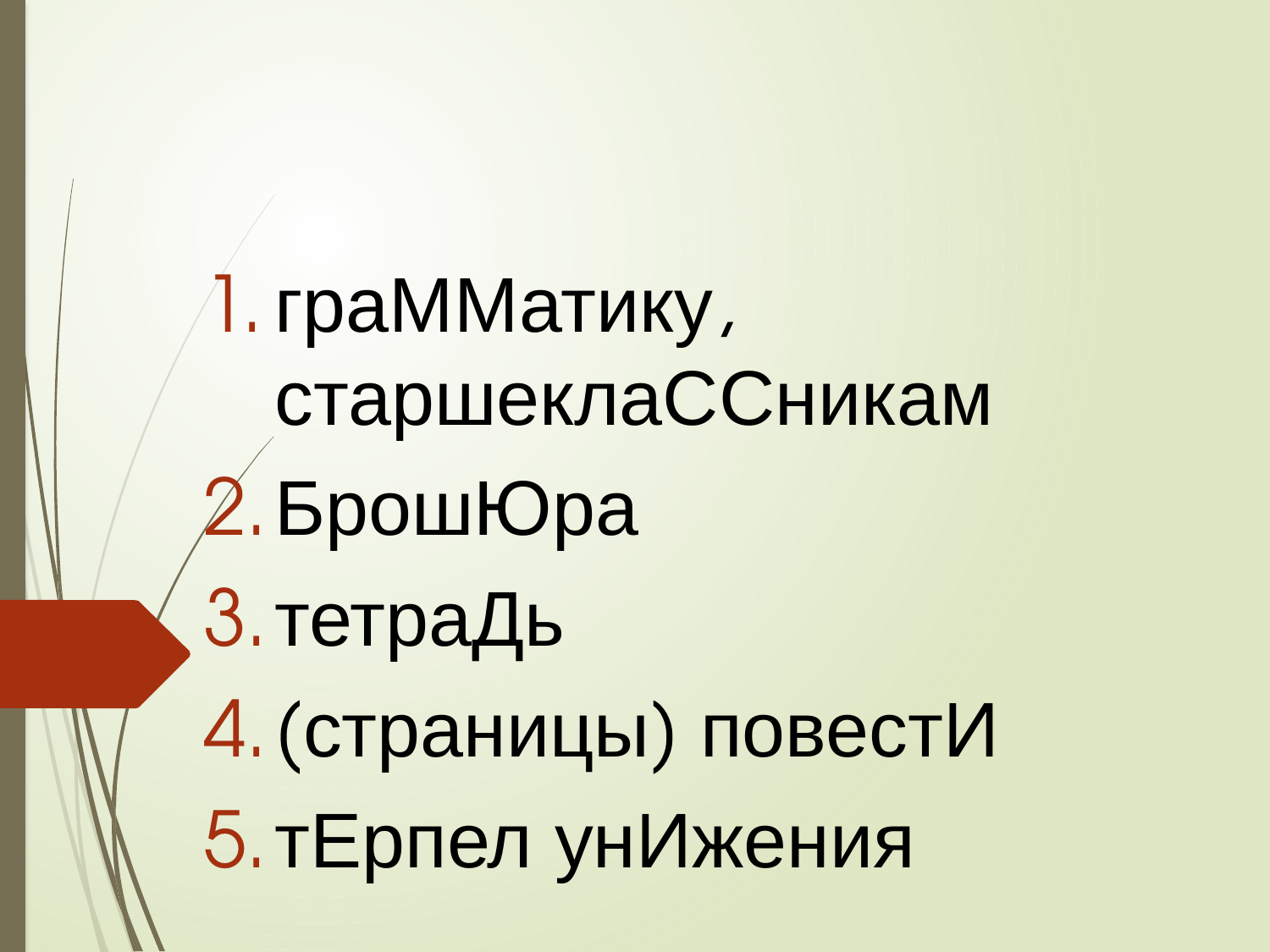

#
граММатику, старшеклаССникам
БрошЮра
тетраДь
(страницы) повестИ
тЕрпел унИжения